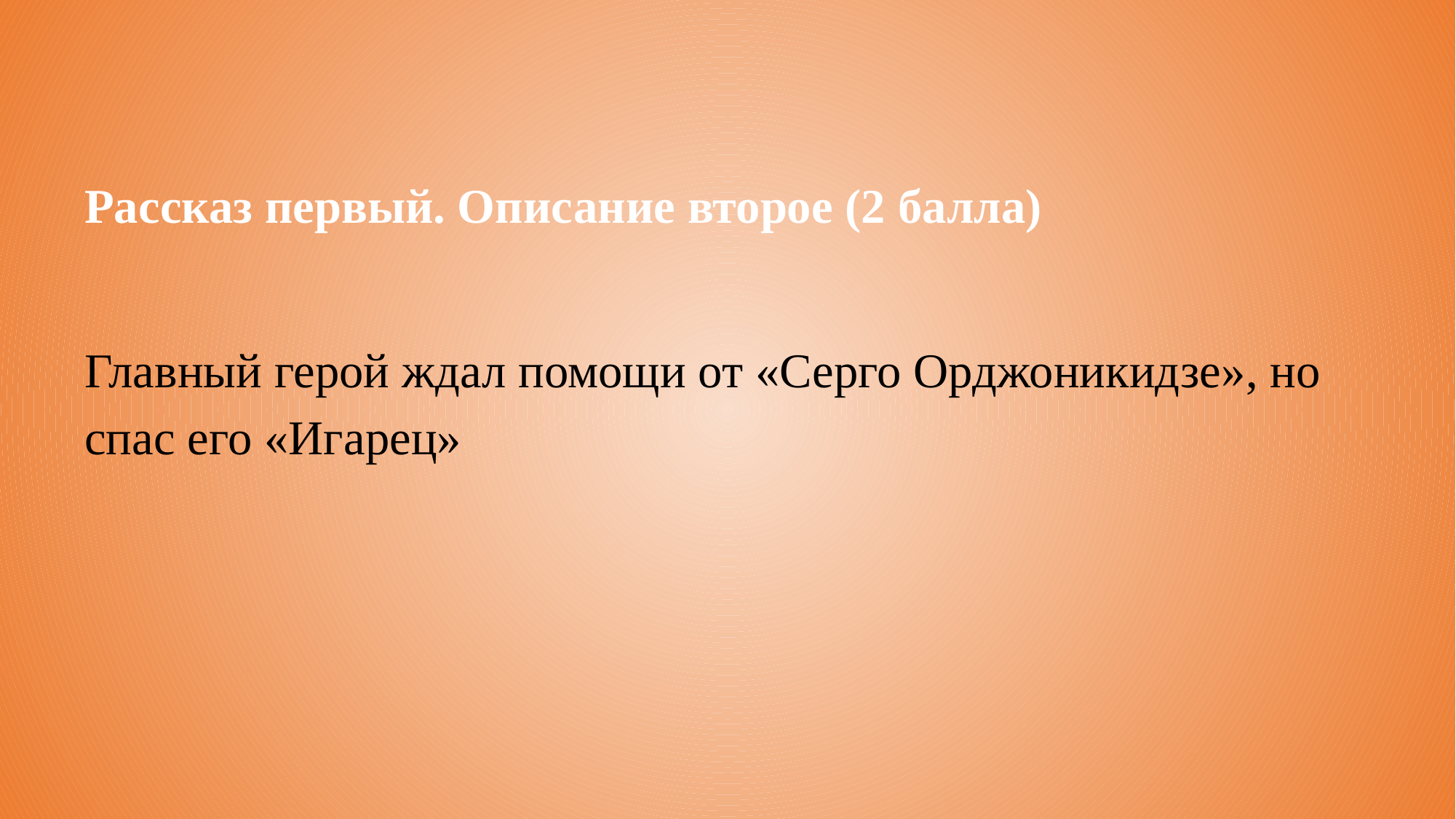

Рассказ первый. Описание второе (2 балла)

Главный герой ждал помощи от «Серго Орджоникидзе», но спас его «Игарец»